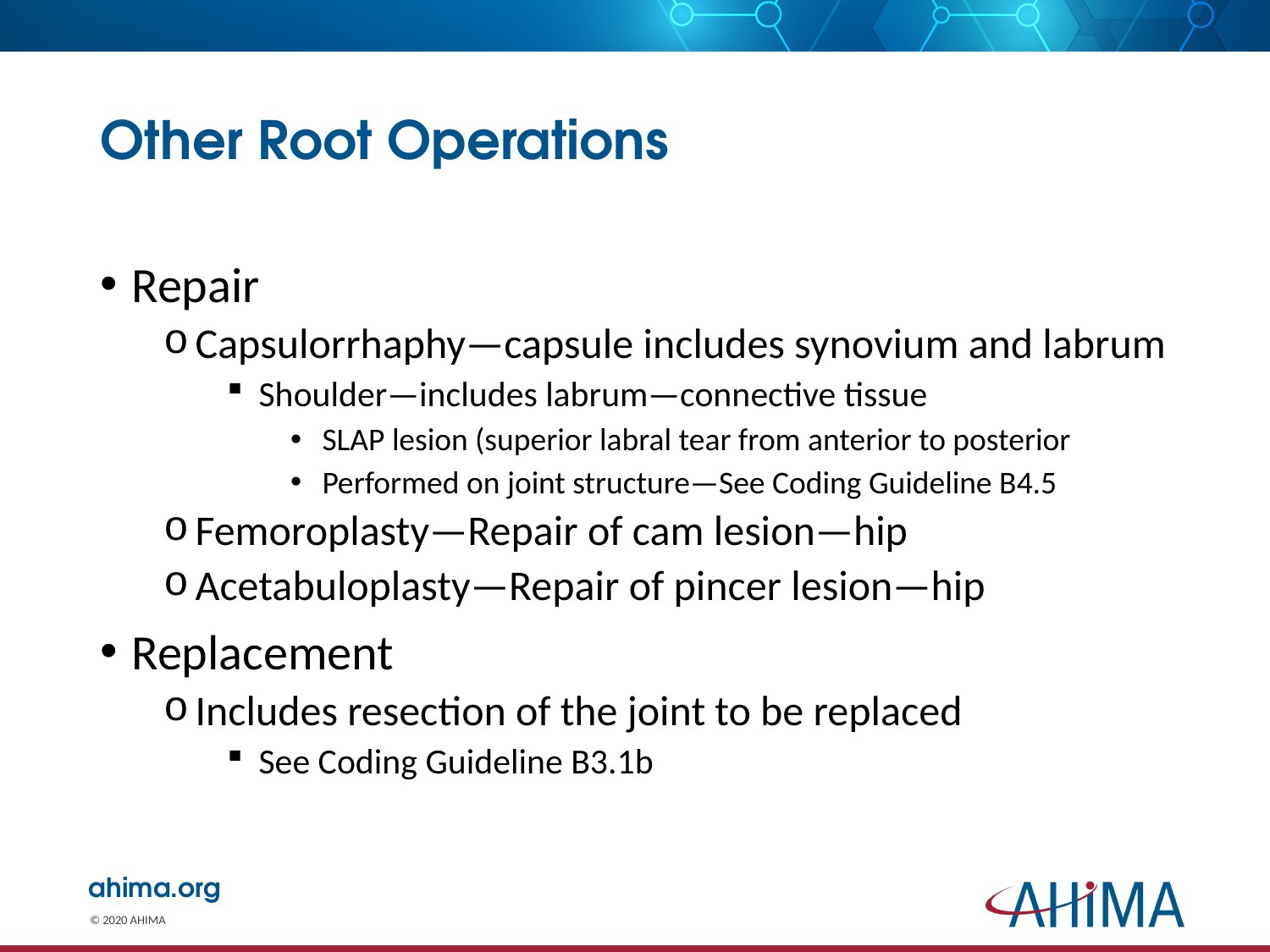

# Other Root Operations
Repair
Capsulorrhaphy—capsule includes synovium and labrum
Shoulder—includes labrum—connective tissue
SLAP lesion (superior labral tear from anterior to posterior
Performed on joint structure—See Coding Guideline B4.5
Femoroplasty—Repair of cam lesion—hip
Acetabuloplasty—Repair of pincer lesion—hip
Replacement
Includes resection of the joint to be replaced
See Coding Guideline B3.1b